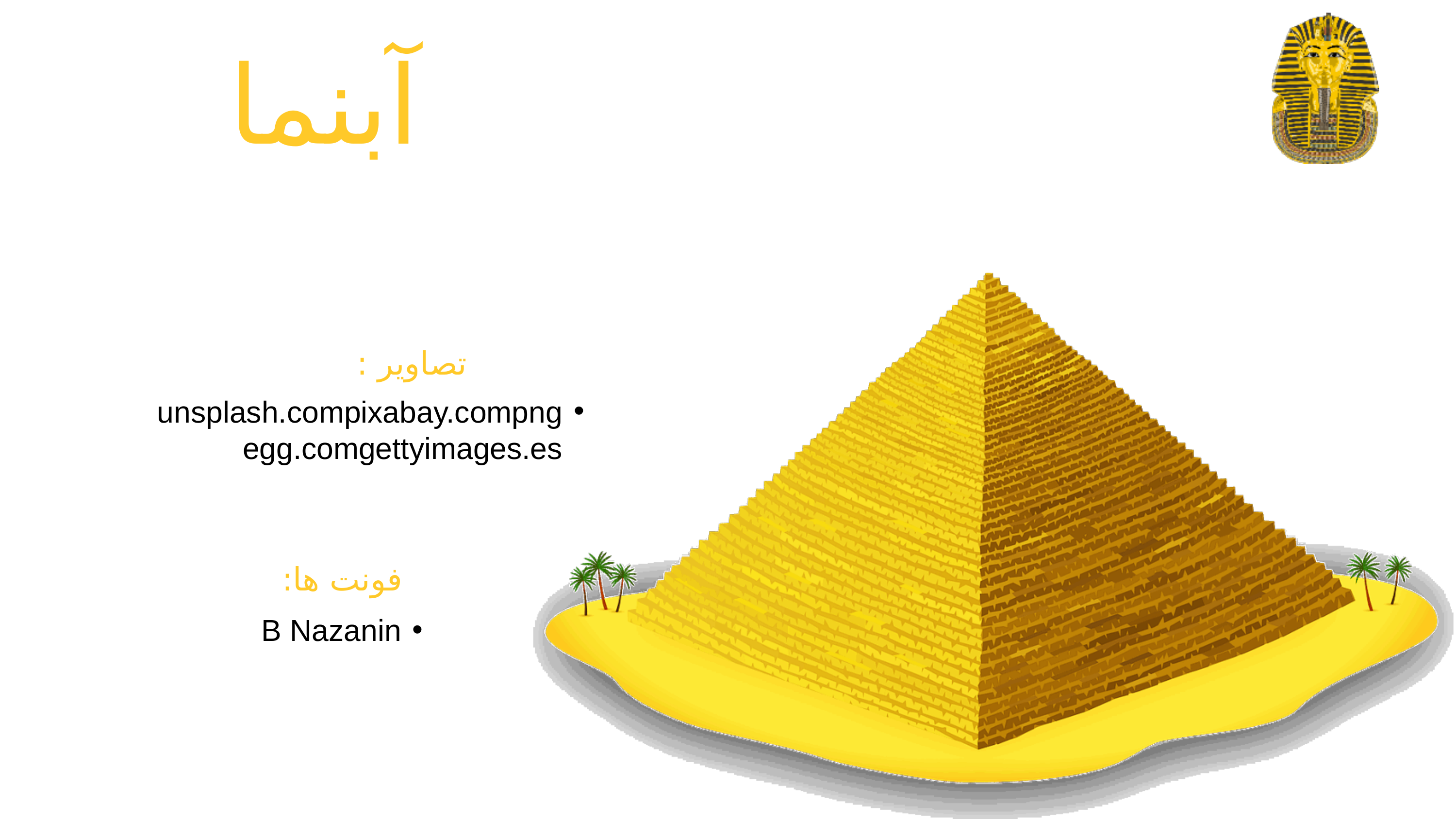

آبنما

تصاویر :
unsplash.compixabay.compngegg.comgettyimages.es
فونت ها:
B Nazanin